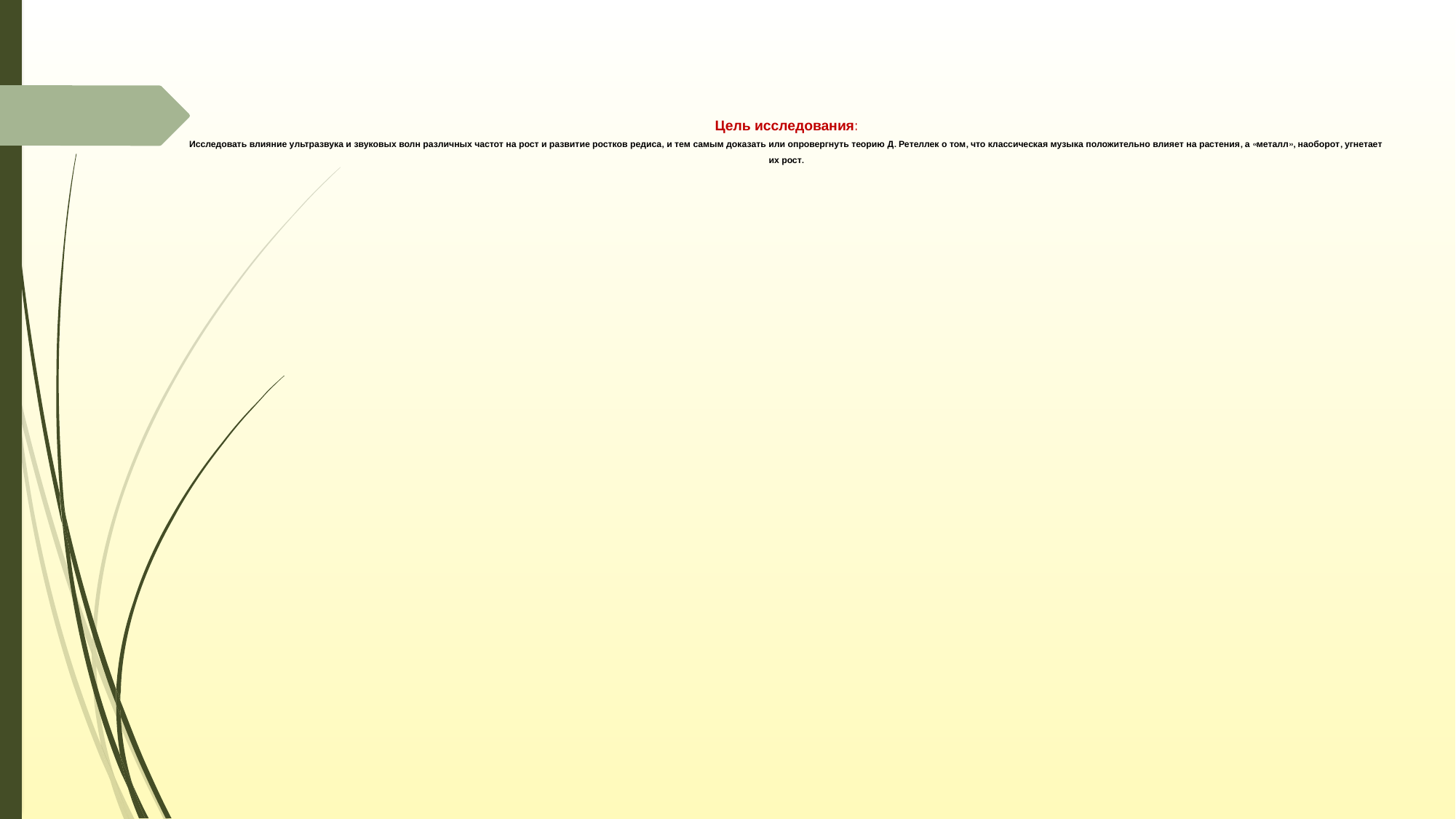

# Цель исследования: Исследовать влияние ультразвука и звуковых волн различных частот на рост и развитие ростков редиса, и тем самым доказать или опровергнуть теорию Д. Ретеллек о том, что классическая музыка положительно влияет на растения, а «металл», наоборот, угнетает их рост.